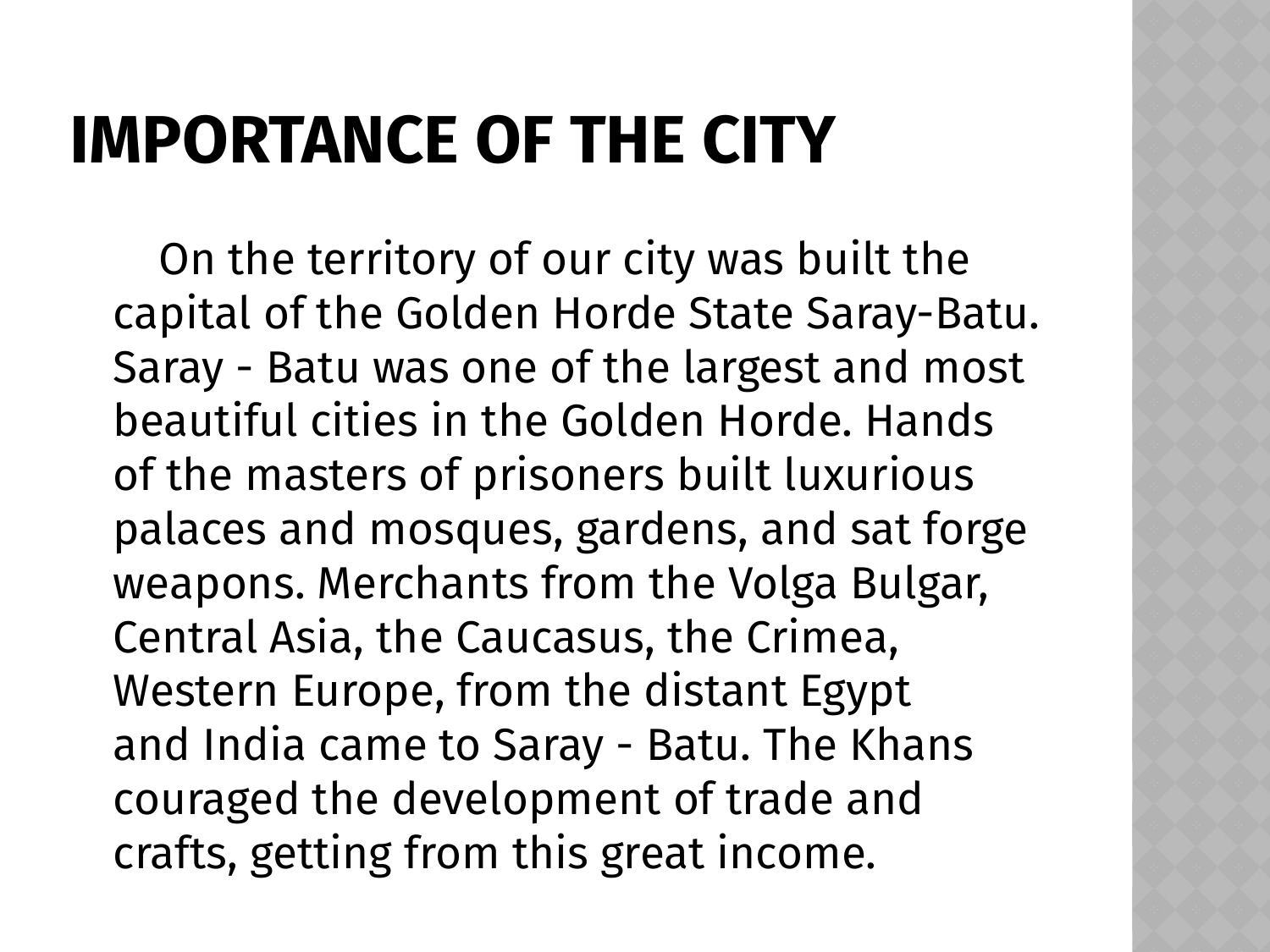

# Importance of the city
       On the territory of our city was built the capital of the Golden Horde State Saray-Batu.
Saray - Batu was one of the largest and most beautiful cities in the Golden Horde. Hands of the masters of prisoners built luxurious palaces and mosques, gardens, and sat forge weapons. Merchants from the Volga Bulgar, Central Asia, the Caucasus, the Crimea, Western Europe, from the distant Egypt and India came to Saray - Batu. The Khans couraged the development of trade and crafts, getting from this great income.